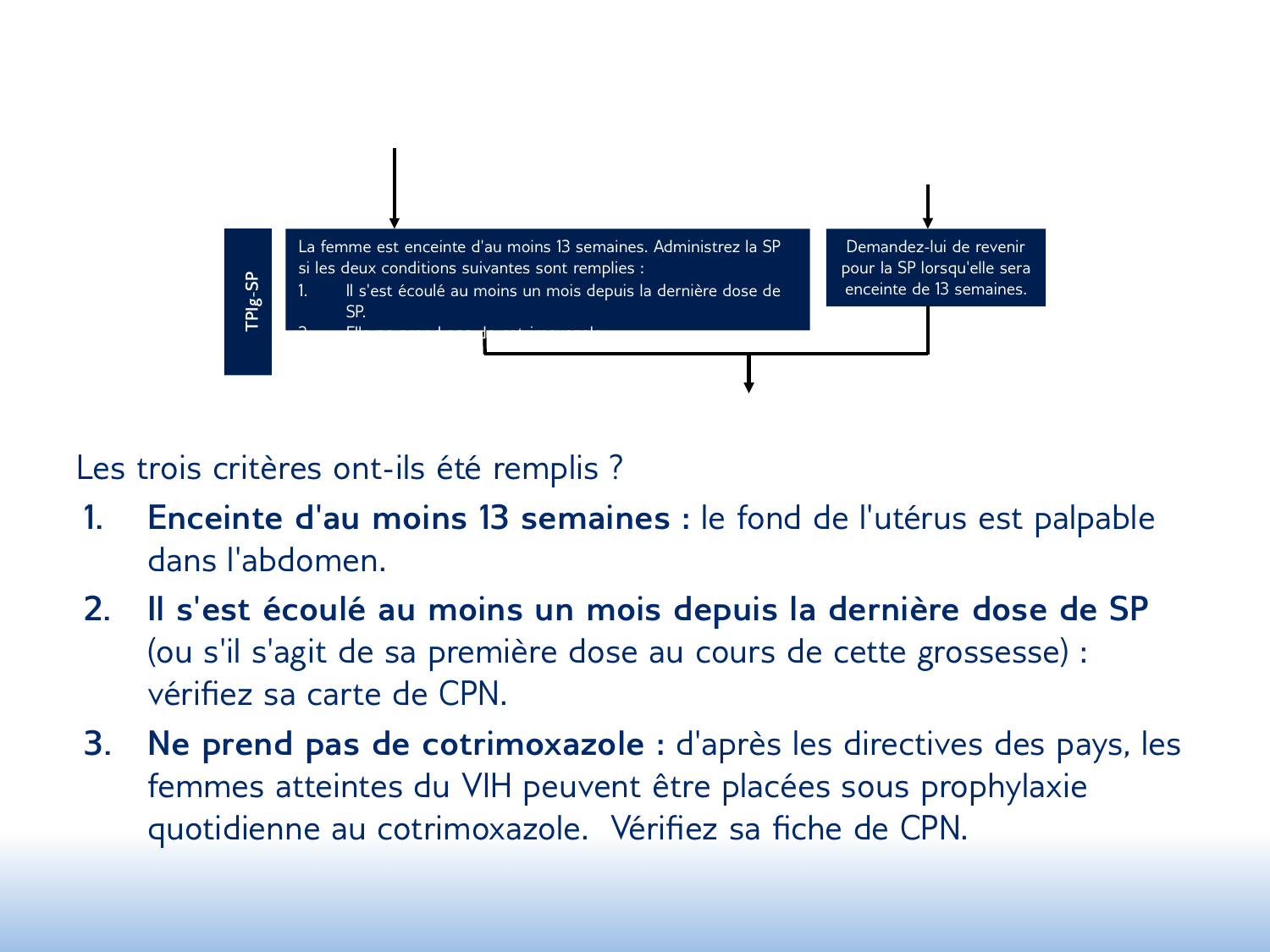

TPIg-SP
La femme est enceinte d'au moins 13 semaines. Administrez la SP si les deux conditions suivantes sont remplies :
Il s'est écoulé au moins un mois depuis la dernière dose de SP.
Elle ne prend pas de cotrimoxazole.
Demandez-lui de revenir pour la SP lorsqu'elle sera enceinte de 13 semaines.

Les trois critères ont-ils été remplis ?
Enceinte d'au moins 13 semaines : le fond de l'utérus est palpable dans l'abdomen.
Il s'est écoulé au moins un mois depuis la dernière dose de SP
(ou s'il s'agit de sa première dose au cours de cette grossesse) : vérifiez sa carte de CPN.
Ne prend pas de cotrimoxazole : d'après les directives des pays, les femmes atteintes du VIH peuvent être placées sous prophylaxie quotidienne au cotrimoxazole.  Vérifiez sa fiche de CPN.